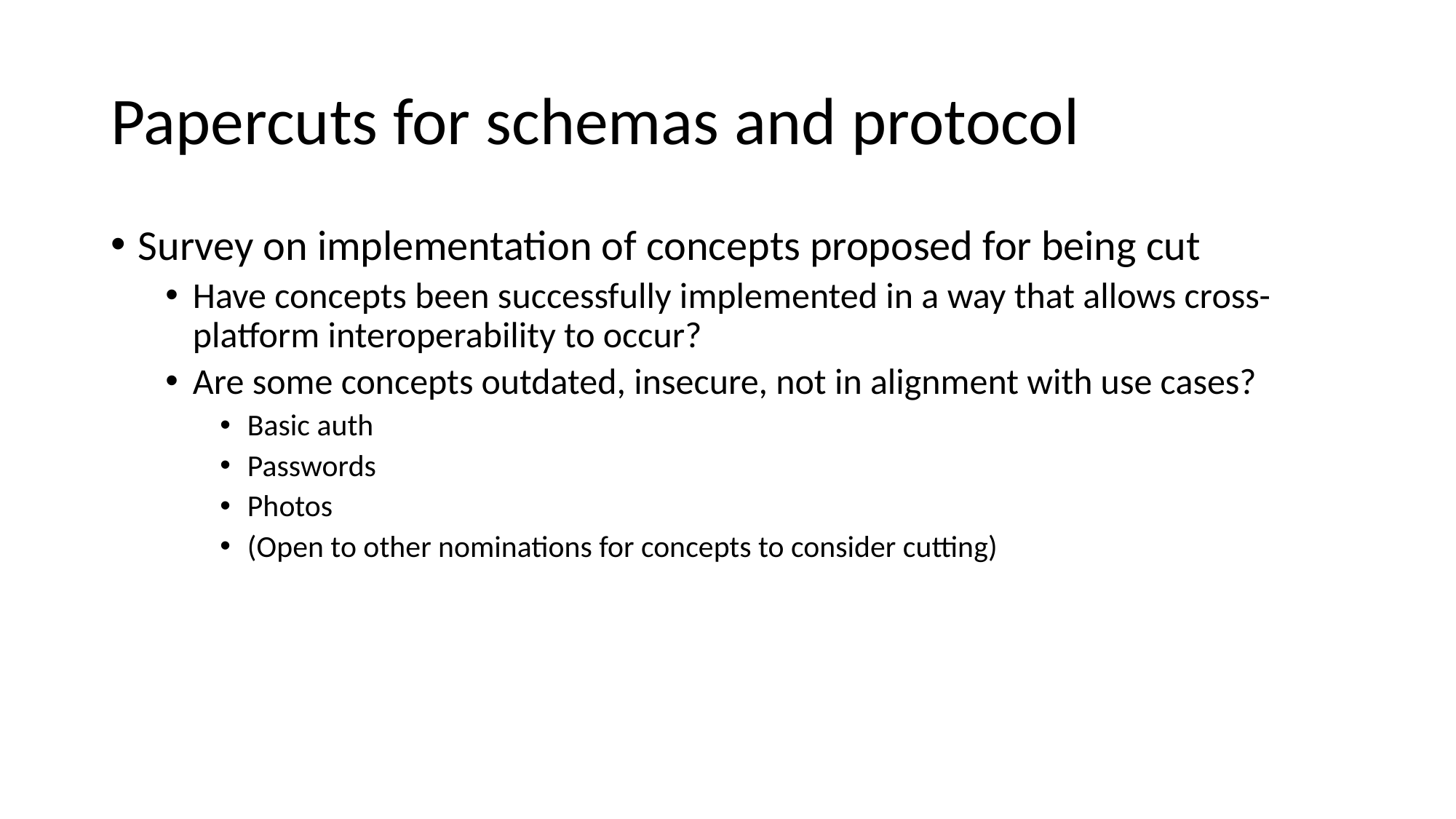

# Papercuts for schemas and protocol
Survey on implementation of concepts proposed for being cut
Have concepts been successfully implemented in a way that allows cross-platform interoperability to occur?
Are some concepts outdated, insecure, not in alignment with use cases?
Basic auth
Passwords
Photos
(Open to other nominations for concepts to consider cutting)